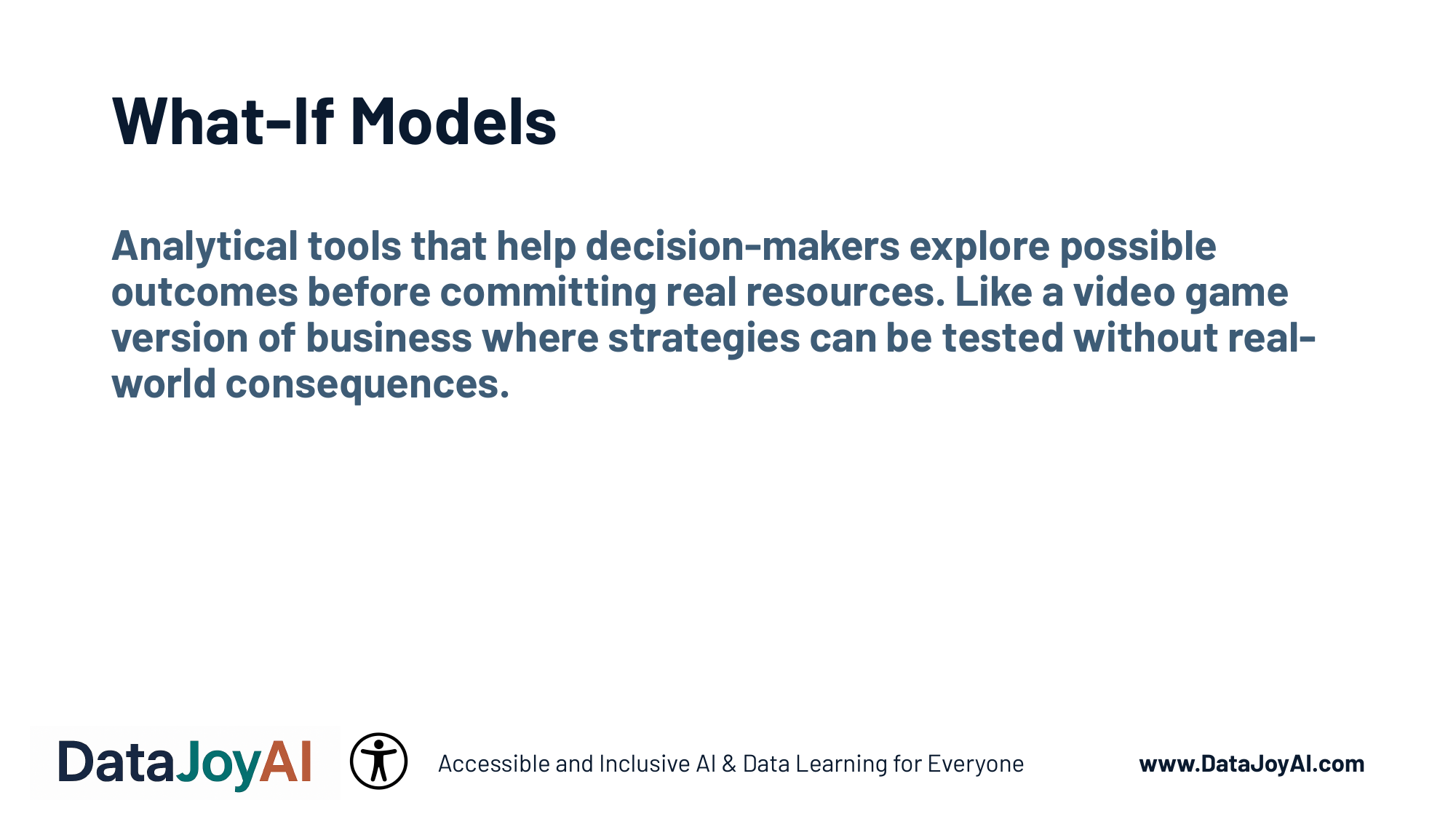

# What-If Models
Analytical tools that help decision-makers explore possible outcomes before committing real resources. Like a video game version of business where strategies can be tested without real-world consequences.